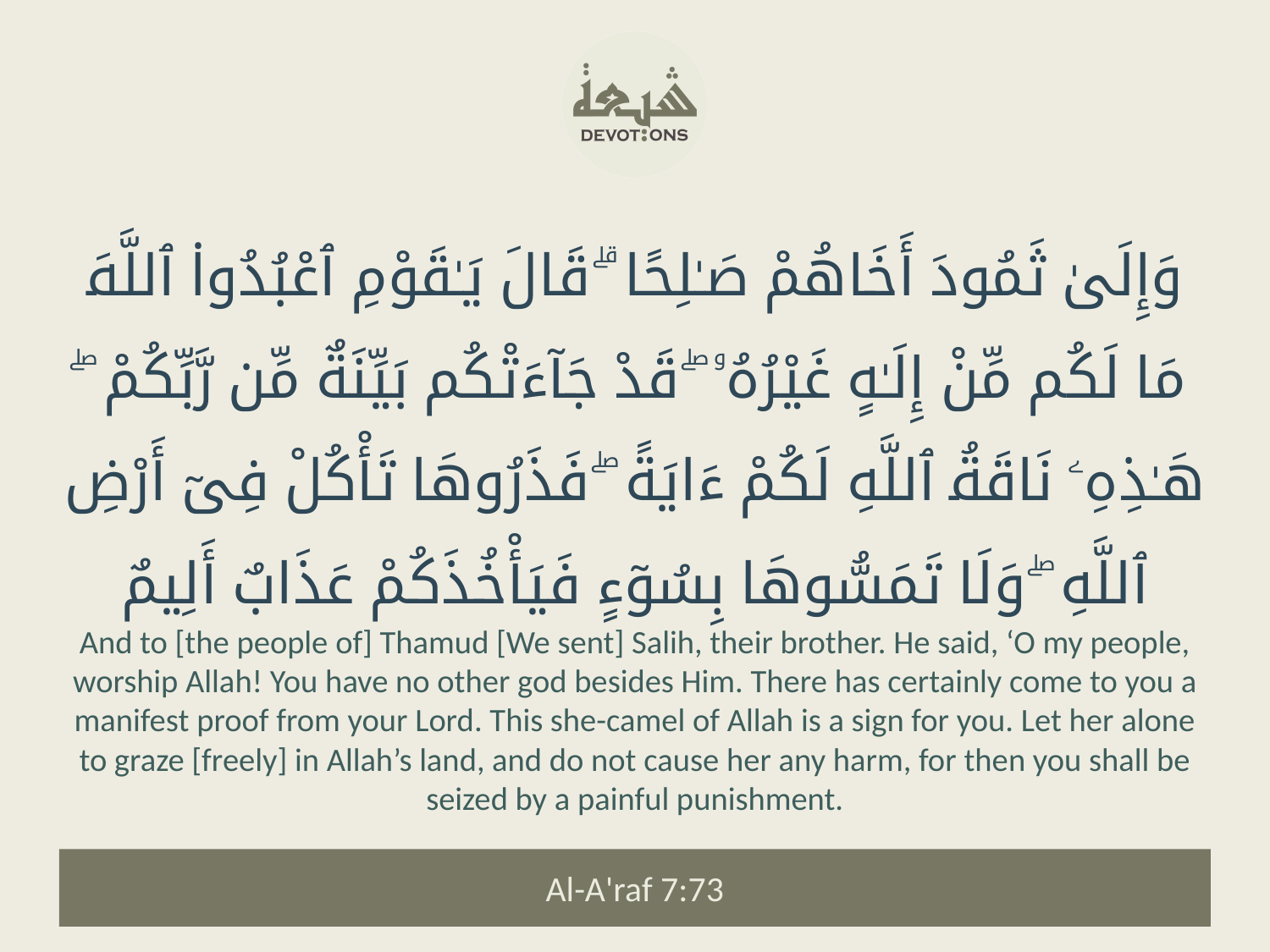

وَإِلَىٰ ثَمُودَ أَخَاهُمْ صَـٰلِحًا ۗ قَالَ يَـٰقَوْمِ ٱعْبُدُوا۟ ٱللَّهَ مَا لَكُم مِّنْ إِلَـٰهٍ غَيْرُهُۥ ۖ قَدْ جَآءَتْكُم بَيِّنَةٌ مِّن رَّبِّكُمْ ۖ هَـٰذِهِۦ نَاقَةُ ٱللَّهِ لَكُمْ ءَايَةً ۖ فَذَرُوهَا تَأْكُلْ فِىٓ أَرْضِ ٱللَّهِ ۖ وَلَا تَمَسُّوهَا بِسُوٓءٍ فَيَأْخُذَكُمْ عَذَابٌ أَلِيمٌ
And to [the people of] Thamud [We sent] Salih, their brother. He said, ‘O my people, worship Allah! You have no other god besides Him. There has certainly come to you a manifest proof from your Lord. This she-camel of Allah is a sign for you. Let her alone to graze [freely] in Allah’s land, and do not cause her any harm, for then you shall be seized by a painful punishment.
Al-A'raf 7:73